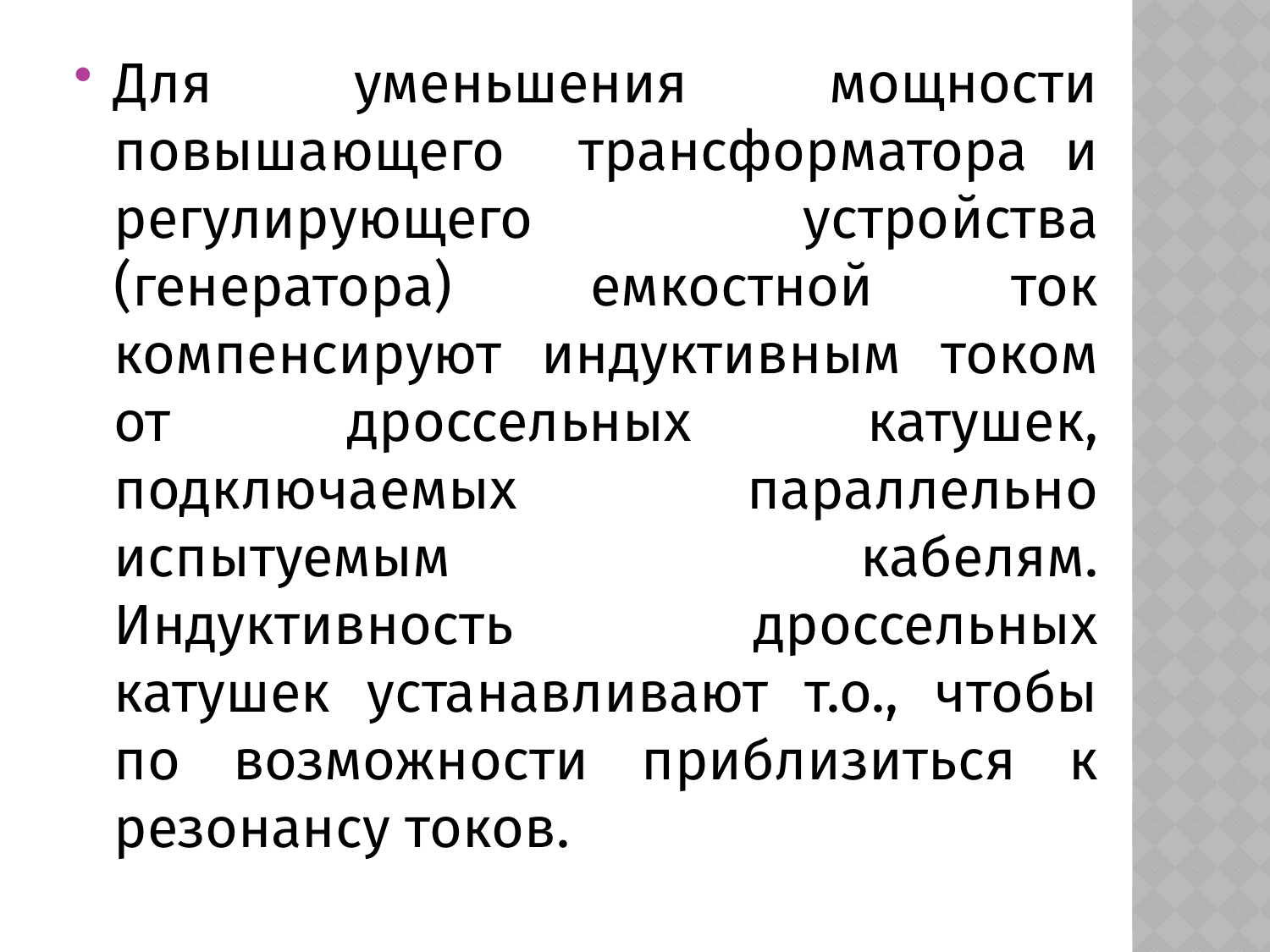

Для уменьшения мощности повышающего  трансформатора и регулирующего устройства (генератора) емкостной ток компенсируют индуктивным током от дроссельных катушек, подключаемых параллельно испытуемым кабелям. Индуктивность дроссельных катушек устанавливают т.о., чтобы по возможности приблизиться к резонансу токов.
#